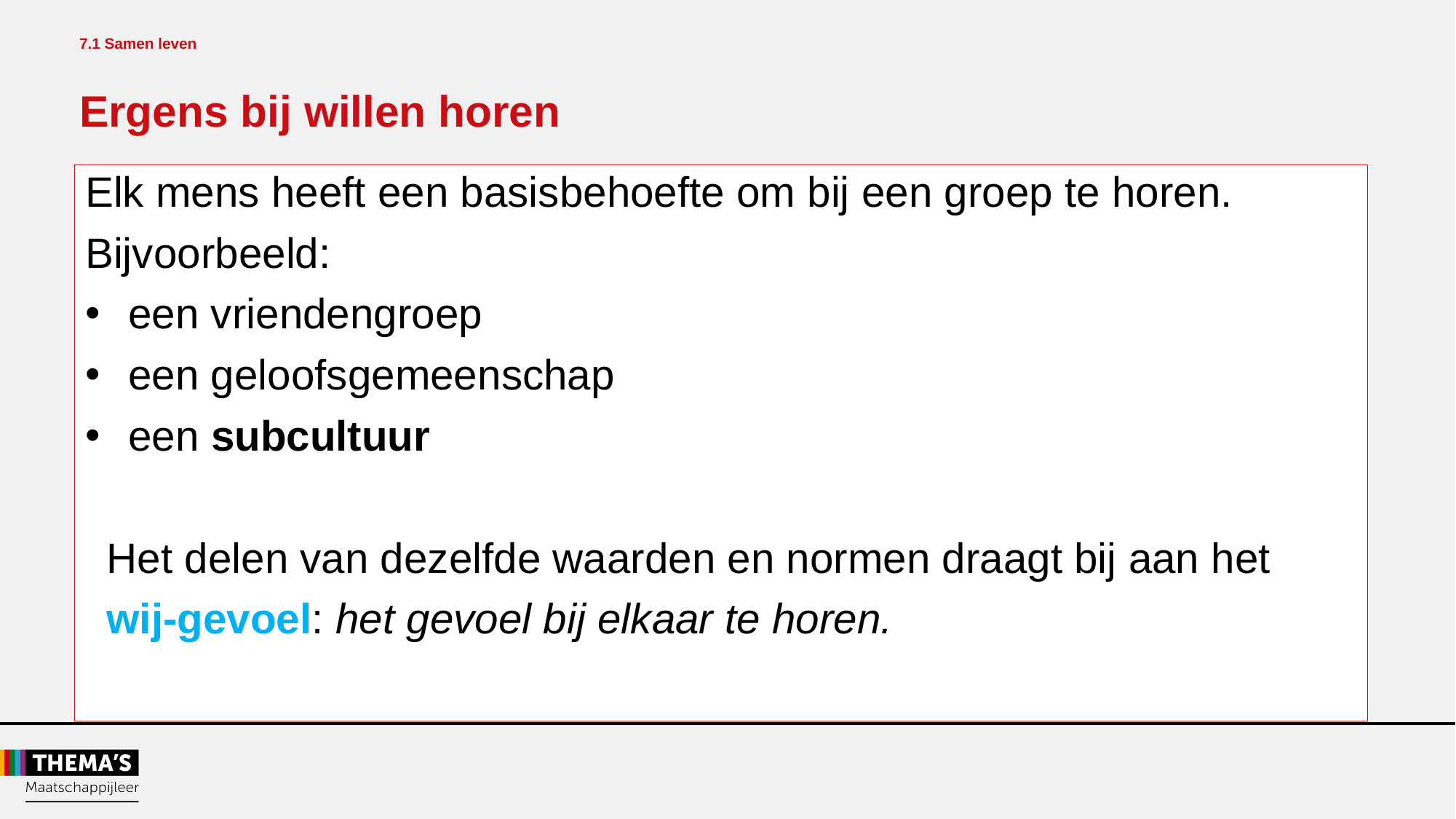

7.1 Samen leven
Ergens bij willen horen
Elk mens heeft een basisbehoefte om bij een groep te horen.
Bijvoorbeeld:
een vriendengroep
een geloofsgemeenschap
een subcultuur

Het delen van dezelfde waarden en normen draagt bij aan het
wij-gevoel: het gevoel bij elkaar te horen.